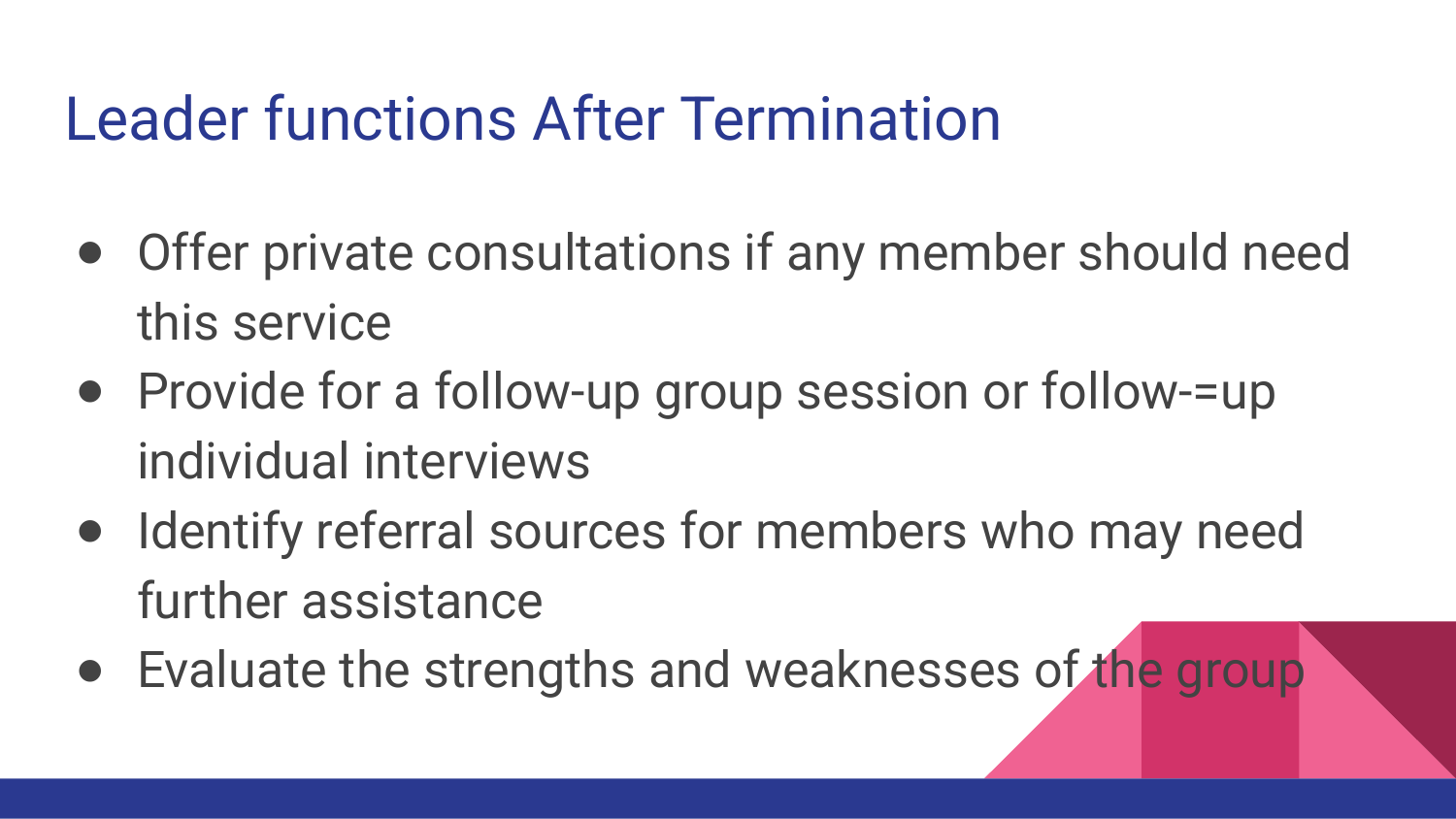

# Leader functions After Termination
Offer private consultations if any member should need this service
Provide for a follow-up group session or follow-=up individual interviews
Identify referral sources for members who may need further assistance
Evaluate the strengths and weaknesses of the group